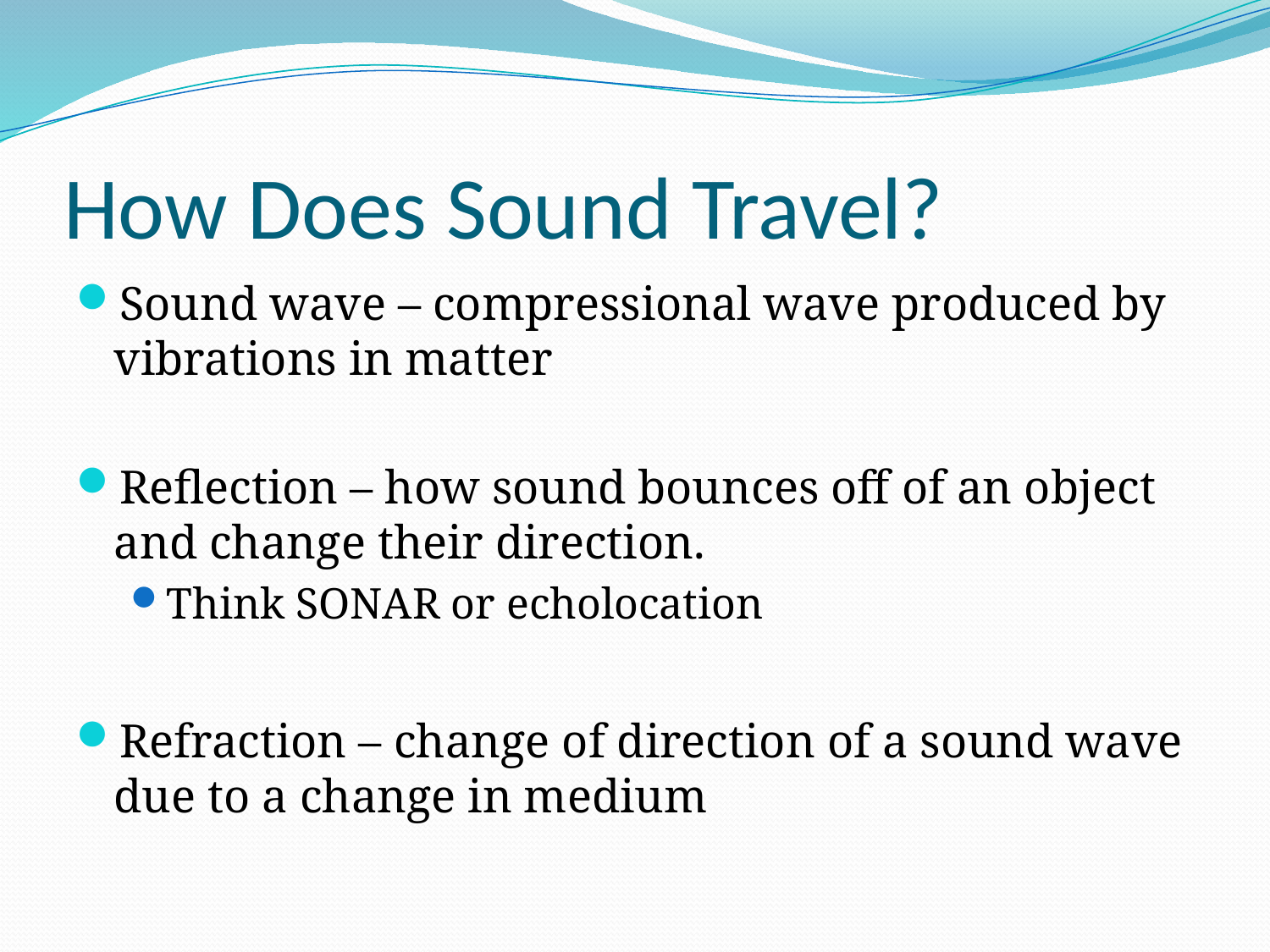

# How Does Sound Travel?
Sound wave – compressional wave produced by vibrations in matter

Reflection – how sound bounces off of an object and change their direction.
Think SONAR or echolocation

Refraction – change of direction of a sound wave due to a change in medium